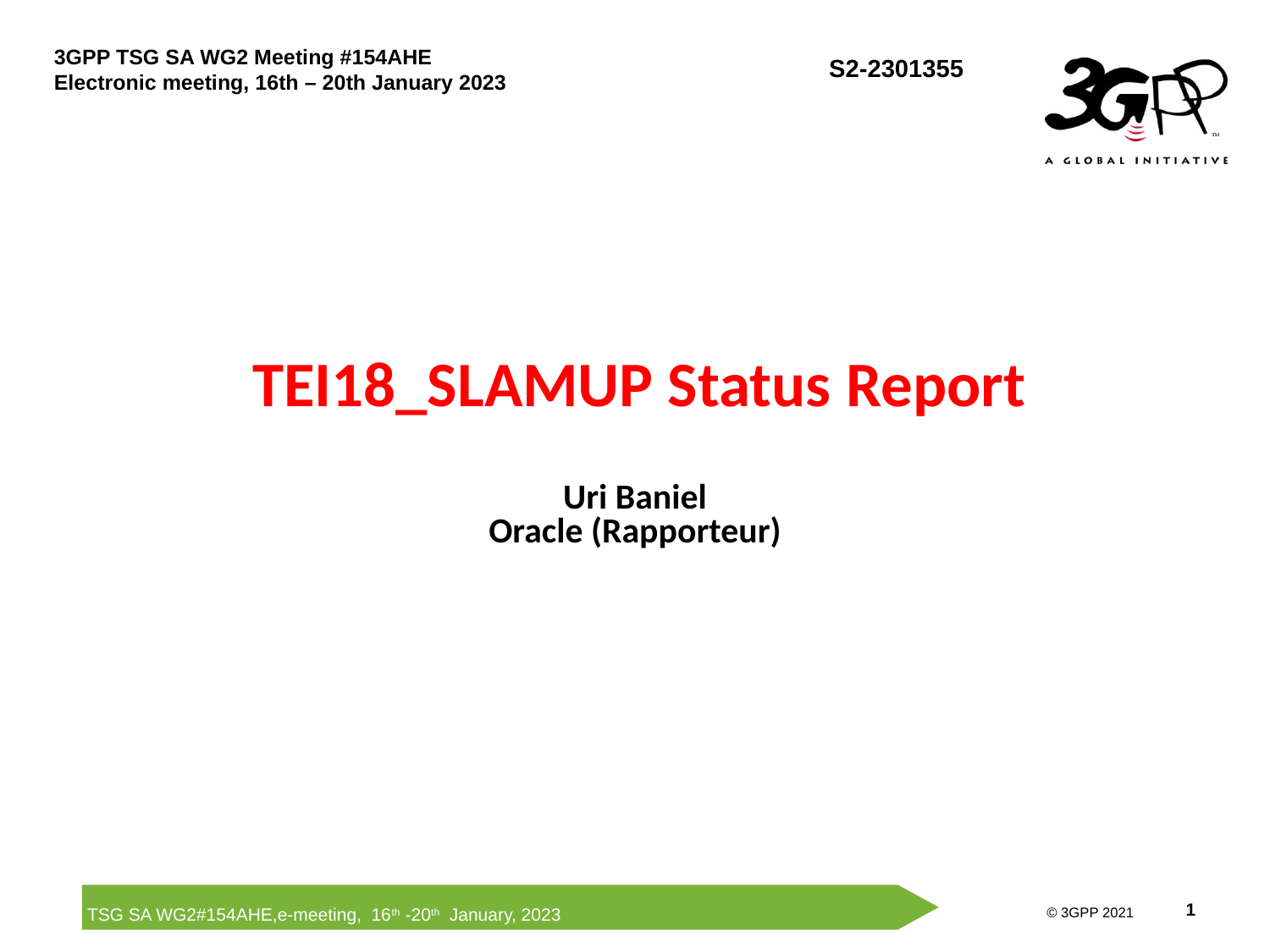

# TEI18_SLAMUP Status Report
Uri Baniel
Oracle (Rapporteur)